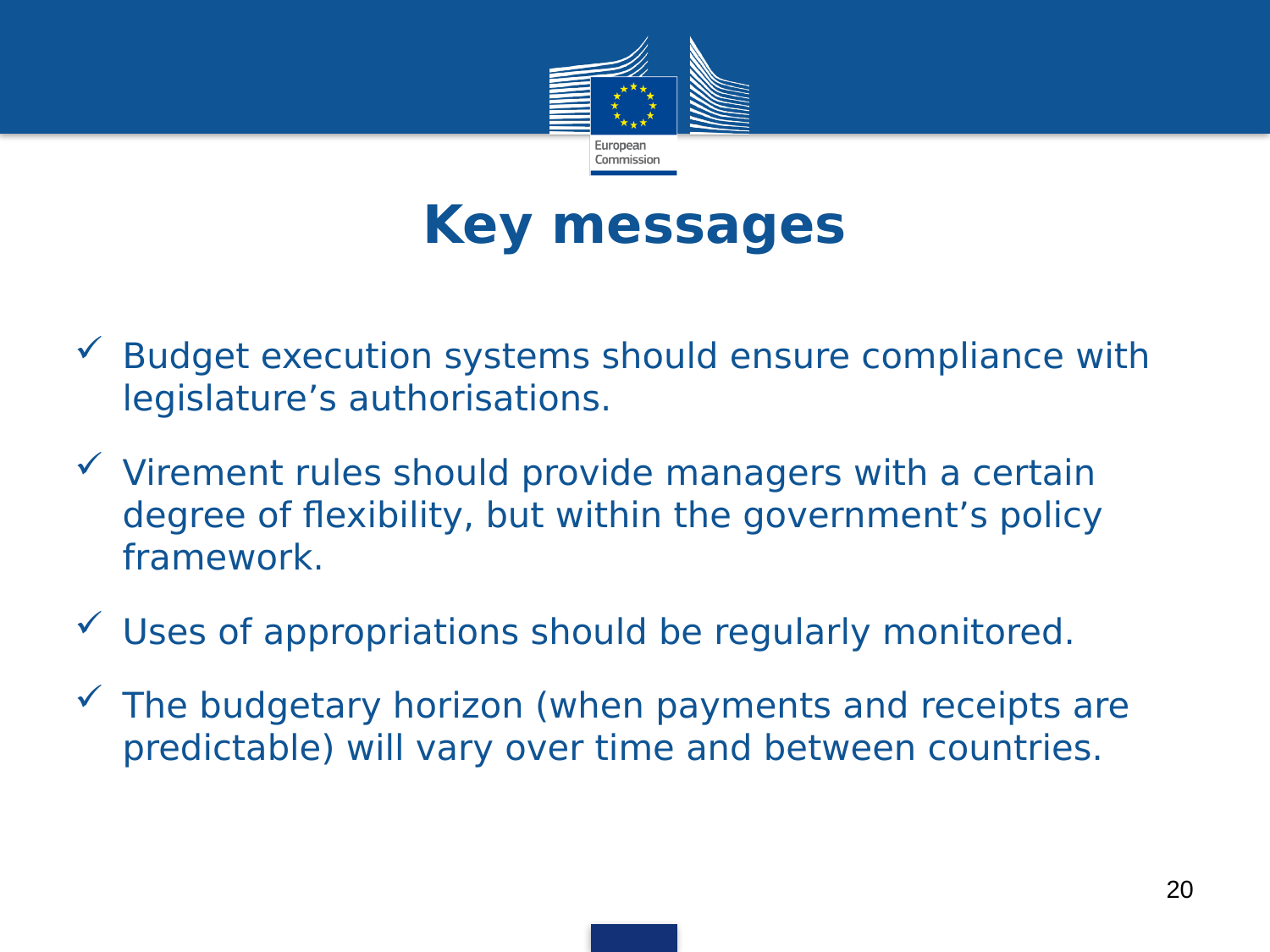

# Key messages
Budget execution systems should ensure compliance with legislature’s authorisations.
Virement rules should provide managers with a certain degree of flexibility, but within the government’s policy framework.
Uses of appropriations should be regularly monitored.
The budgetary horizon (when payments and receipts are predictable) will vary over time and between countries.

20